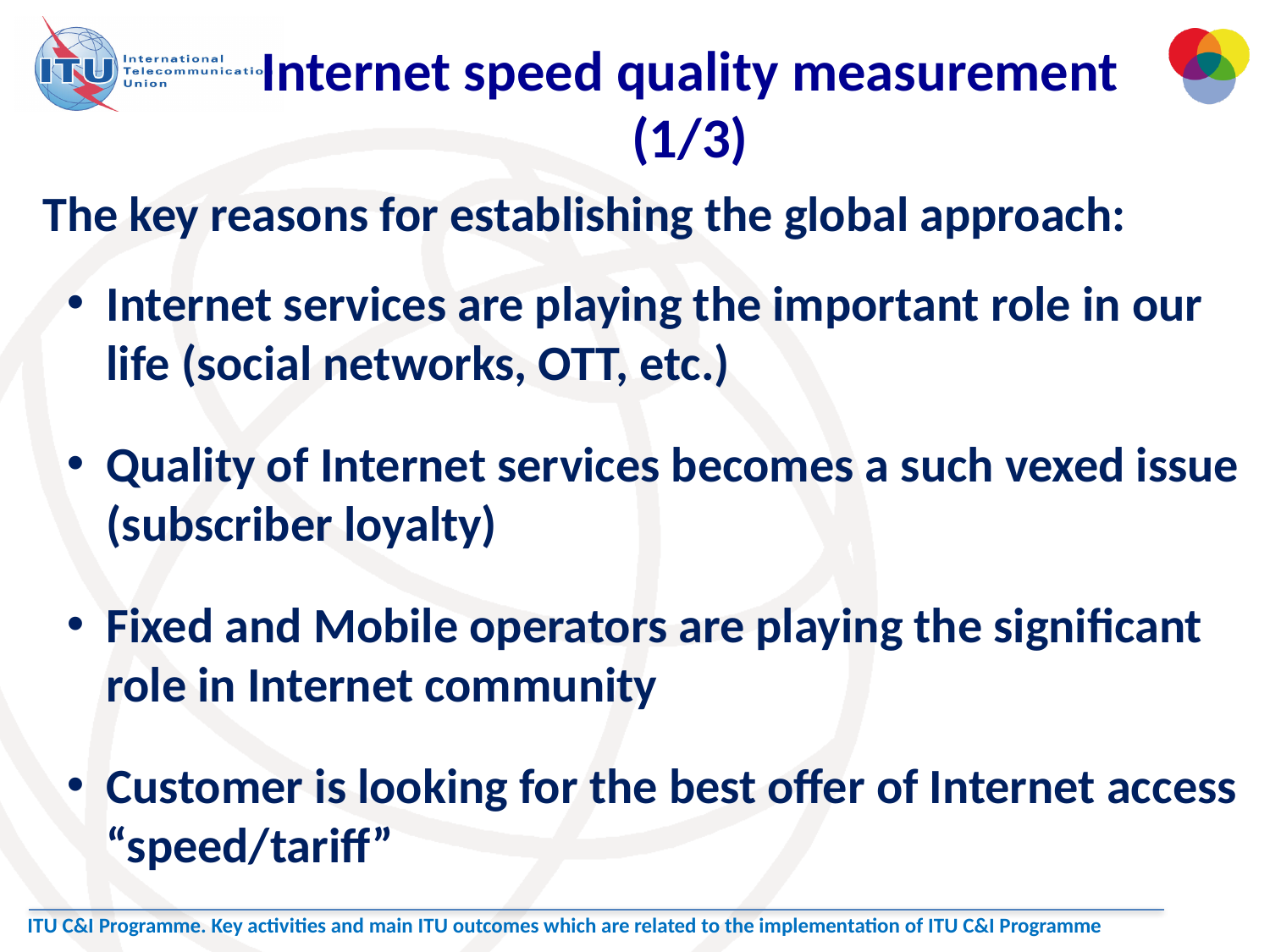

Internet speed quality measurement (1/3)
The key reasons for establishing the global approach:
Internet services are playing the important role in our life (social networks, OTT, etc.)
Quality of Internet services becomes a such vexed issue (subscriber loyalty)
Fixed and Mobile operators are playing the significant role in Internet community
Customer is looking for the best offer of Internet access “speed/tariff”